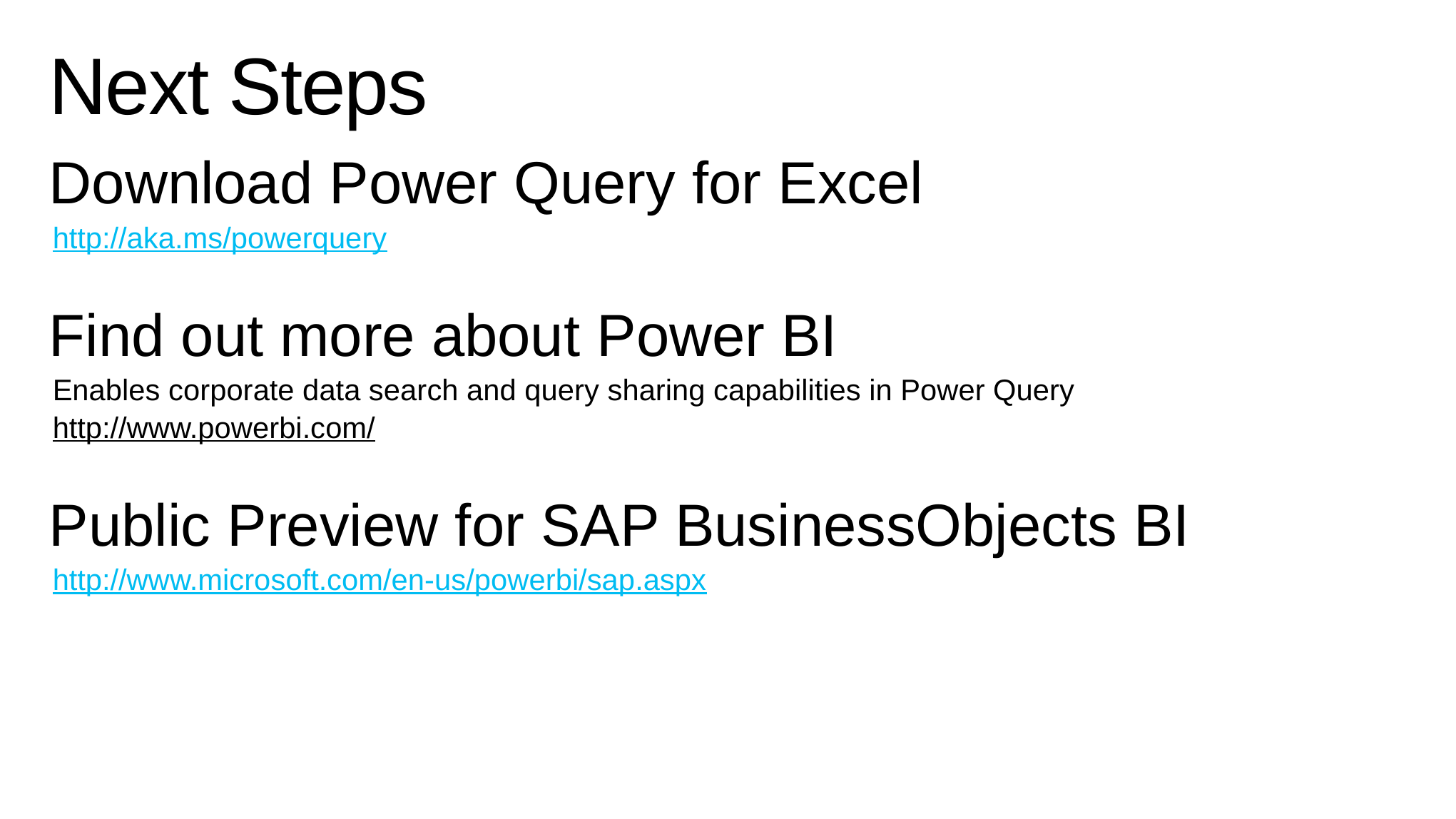

# Next Steps
Download Power Query for Excel
http://aka.ms/powerquery

Find out more about Power BI
Enables corporate data search and query sharing capabilities in Power Query
http://www.powerbi.com/

Public Preview for SAP BusinessObjects BI
http://www.microsoft.com/en-us/powerbi/sap.aspx